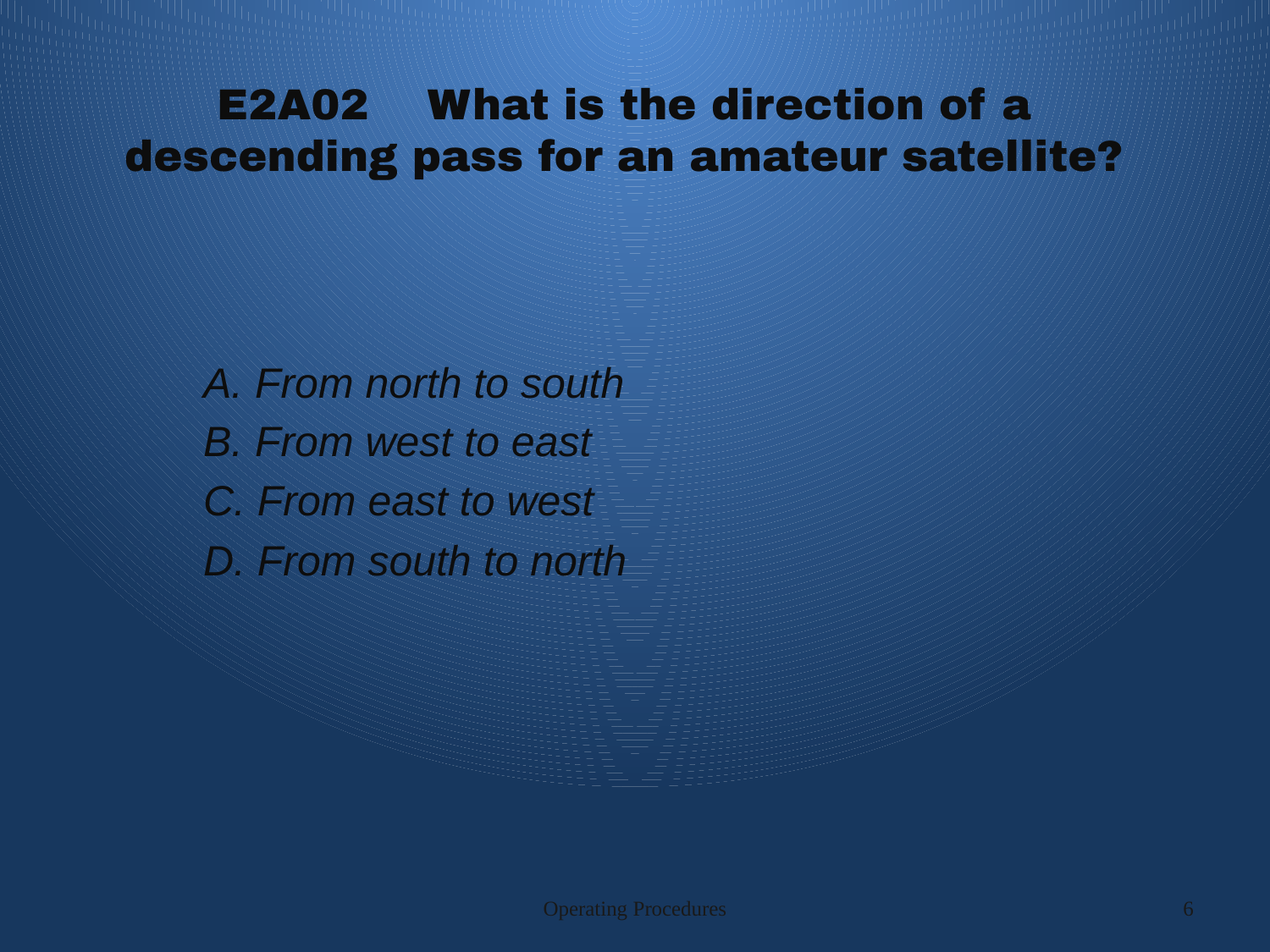

# E2A02    What is the direction of a descending pass for an amateur satellite?
A. From north to south
B. From west to east
C. From east to west
D. From south to north
Operating Procedures
6